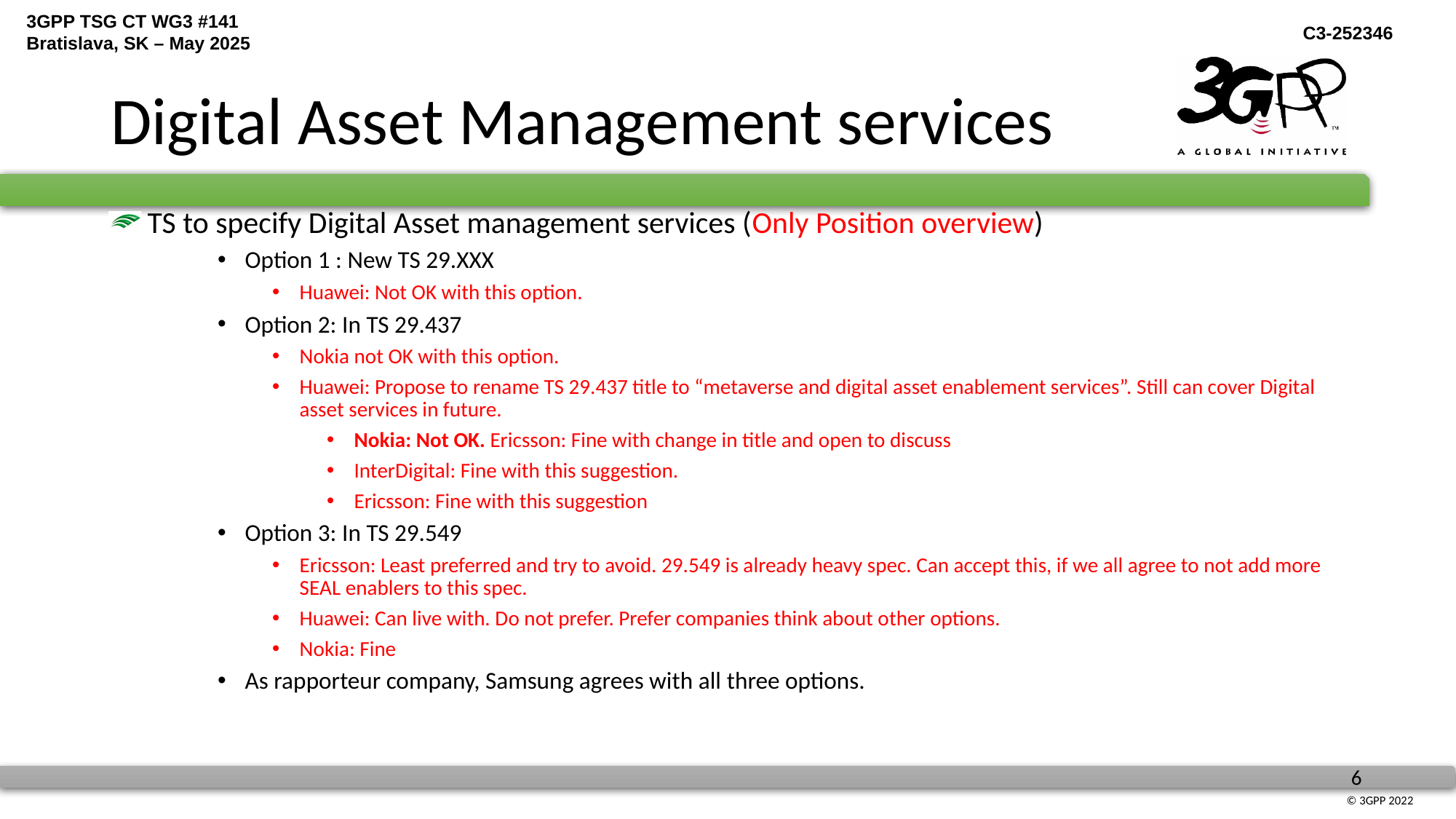

# Digital Asset Management services
 TS to specify Digital Asset management services (Only Position overview)
Option 1 : New TS 29.XXX
Huawei: Not OK with this option.
Option 2: In TS 29.437
Nokia not OK with this option.
Huawei: Propose to rename TS 29.437 title to “metaverse and digital asset enablement services”. Still can cover Digital asset services in future.
Nokia: Not OK. Ericsson: Fine with change in title and open to discuss
InterDigital: Fine with this suggestion.
Ericsson: Fine with this suggestion
Option 3: In TS 29.549
Ericsson: Least preferred and try to avoid. 29.549 is already heavy spec. Can accept this, if we all agree to not add more SEAL enablers to this spec.
Huawei: Can live with. Do not prefer. Prefer companies think about other options.
Nokia: Fine
As rapporteur company, Samsung agrees with all three options.